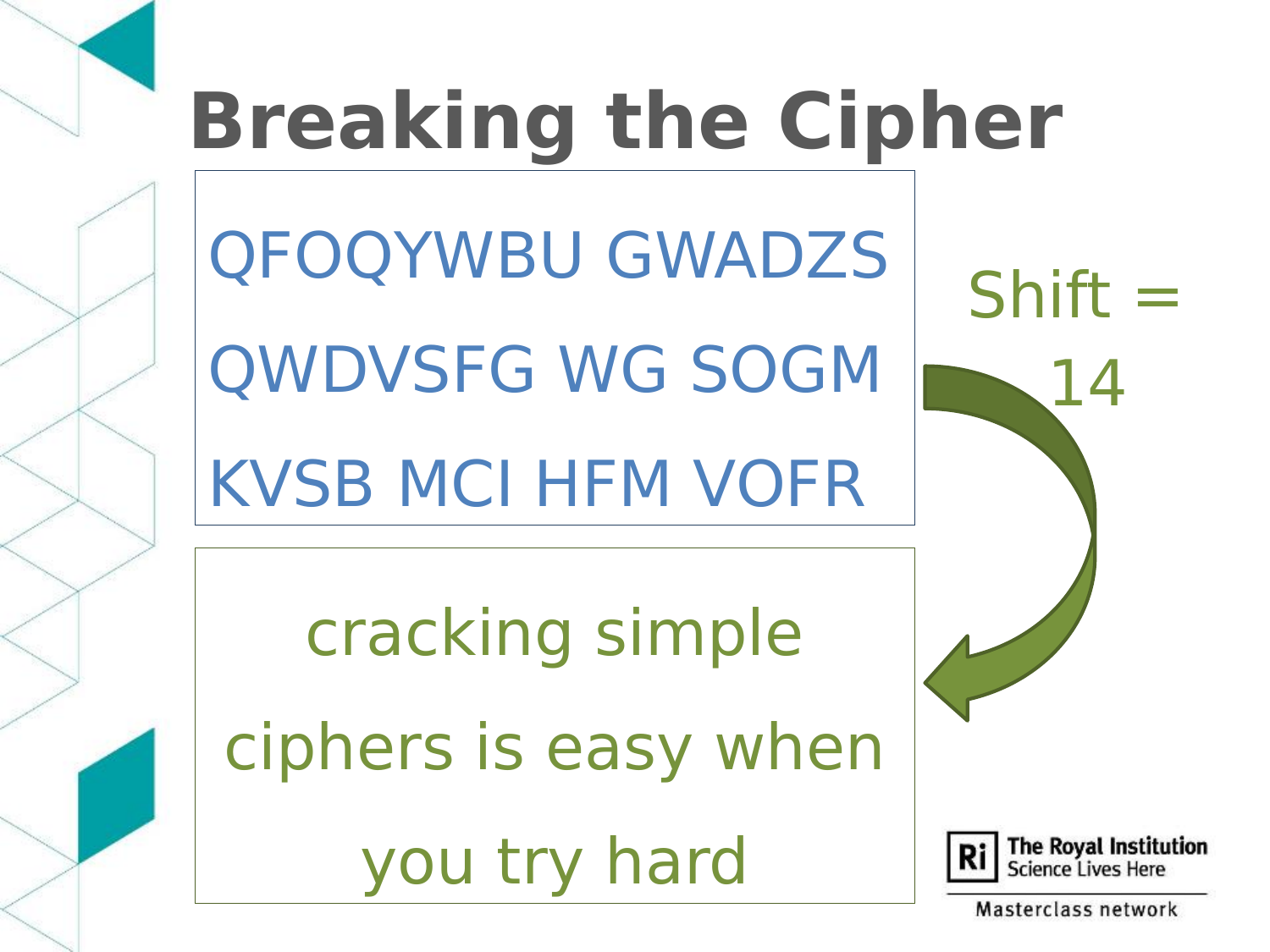

# Breaking the Cipher
QFOQYWBU GWADZS QWDVSFG WG SOGM KVSB MCI HFM VOFR
Shift =
14

cracking simple ciphers is easy when you try hard